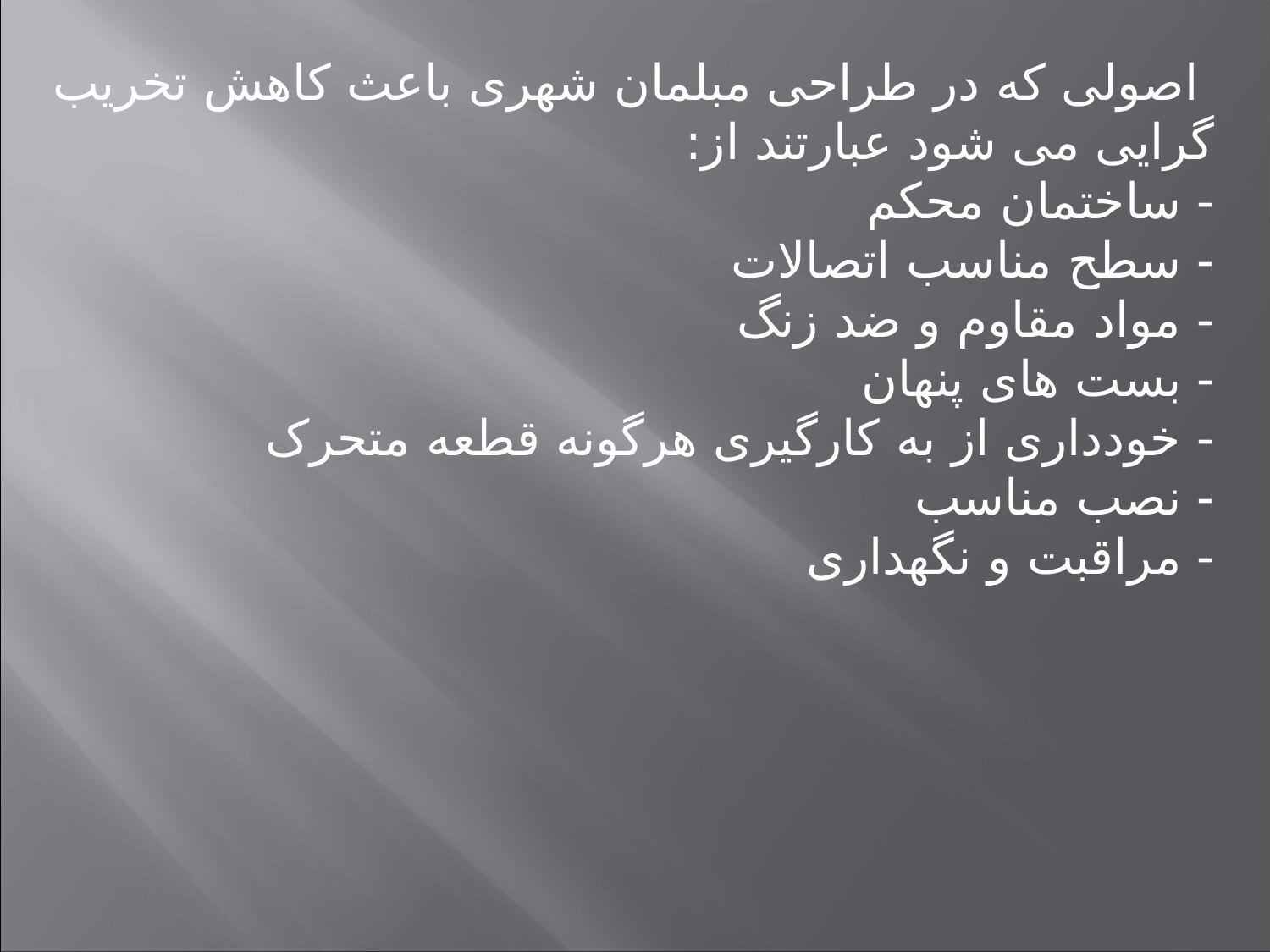

اصولی که در طراحی مبلمان شهری باعث کاهش تخریب گرایی می شود عبارتند از:
- ساختمان محکم
- سطح مناسب اتصالات
- مواد مقاوم و ضد زنگ
- بست های پنهان
- خودداری از به کارگیری هرگونه قطعه متحرک
- نصب مناسب
- مراقبت و نگهداری